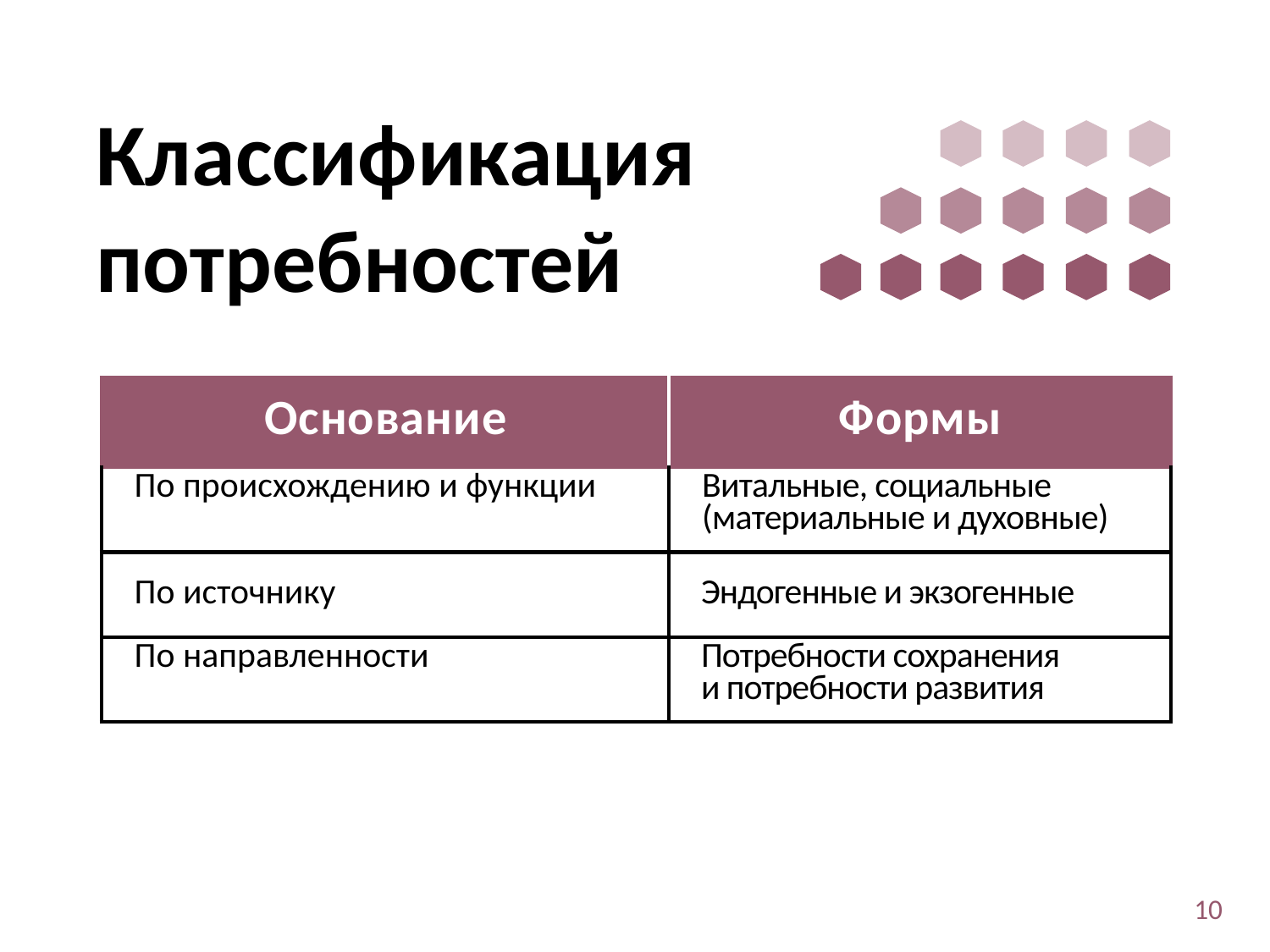

# Классификация потребностей

| Основание | Формы |
| --- | --- |
| По происхождению и функции | Витальные, социальные (материальные и духовные) |
| По источнику | Эндогенные и экзогенные |
| По направленности | Потребности сохранения и потребности развития |
10